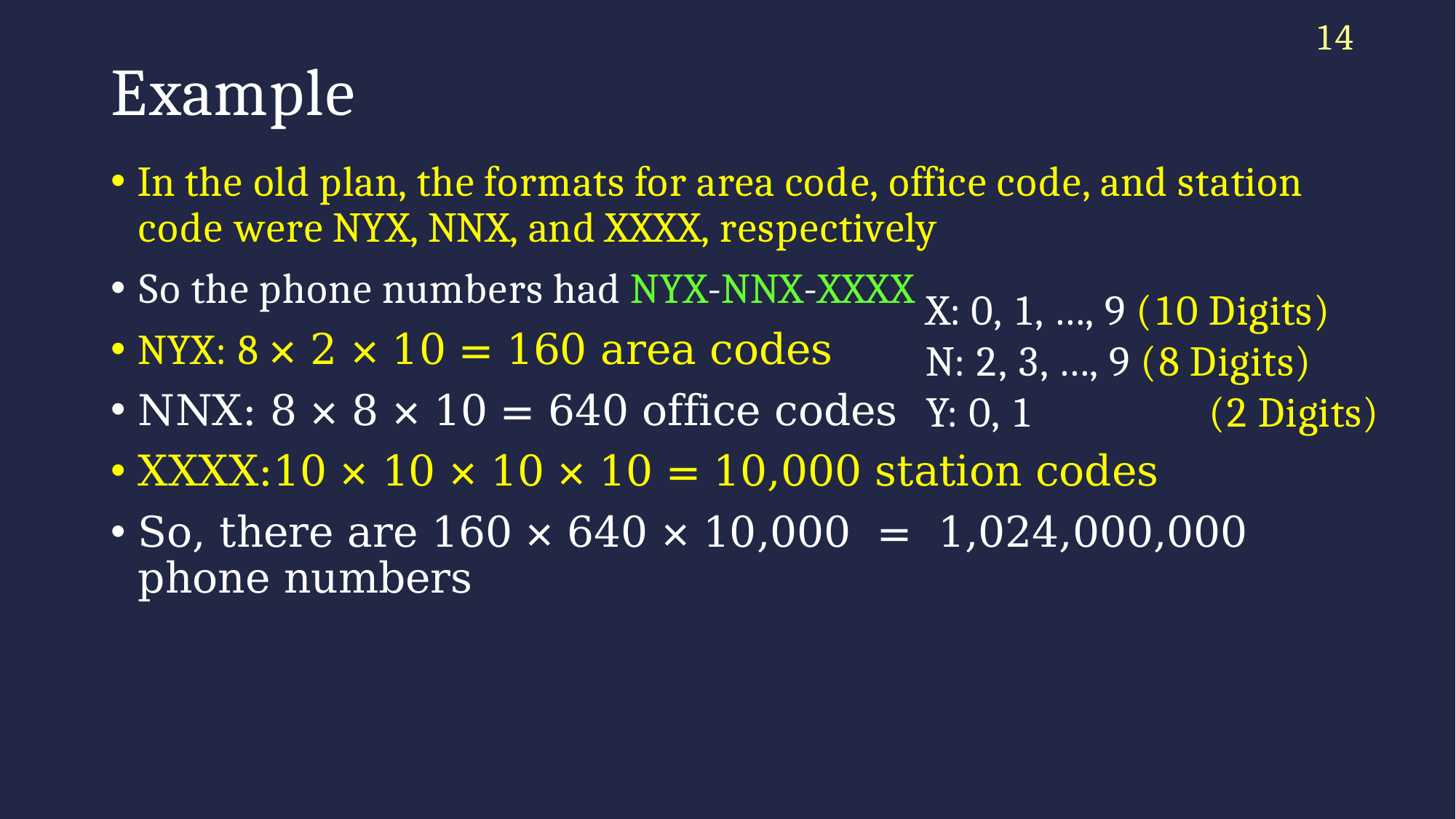

14
# Example
In the old plan, the formats for area code, office code, and station code were NYX, NNX, and XXXX, respectively
So the phone numbers had NYX-NNX-XXXX
NYX: 8 × 2 × 10 = 160 area codes
NNX: 8 × 8 × 10 = 640 office codes
XXXX:10 × 10 × 10 × 10 = 10,000 station codes
So, there are 160 × 640 × 10,000  =  1,024,000,000 phone numbers
X: 0, 1, …, 9 (10 Digits)
N: 2, 3, …, 9 (8 Digits)
Y: 0, 1 	       (2 Digits)